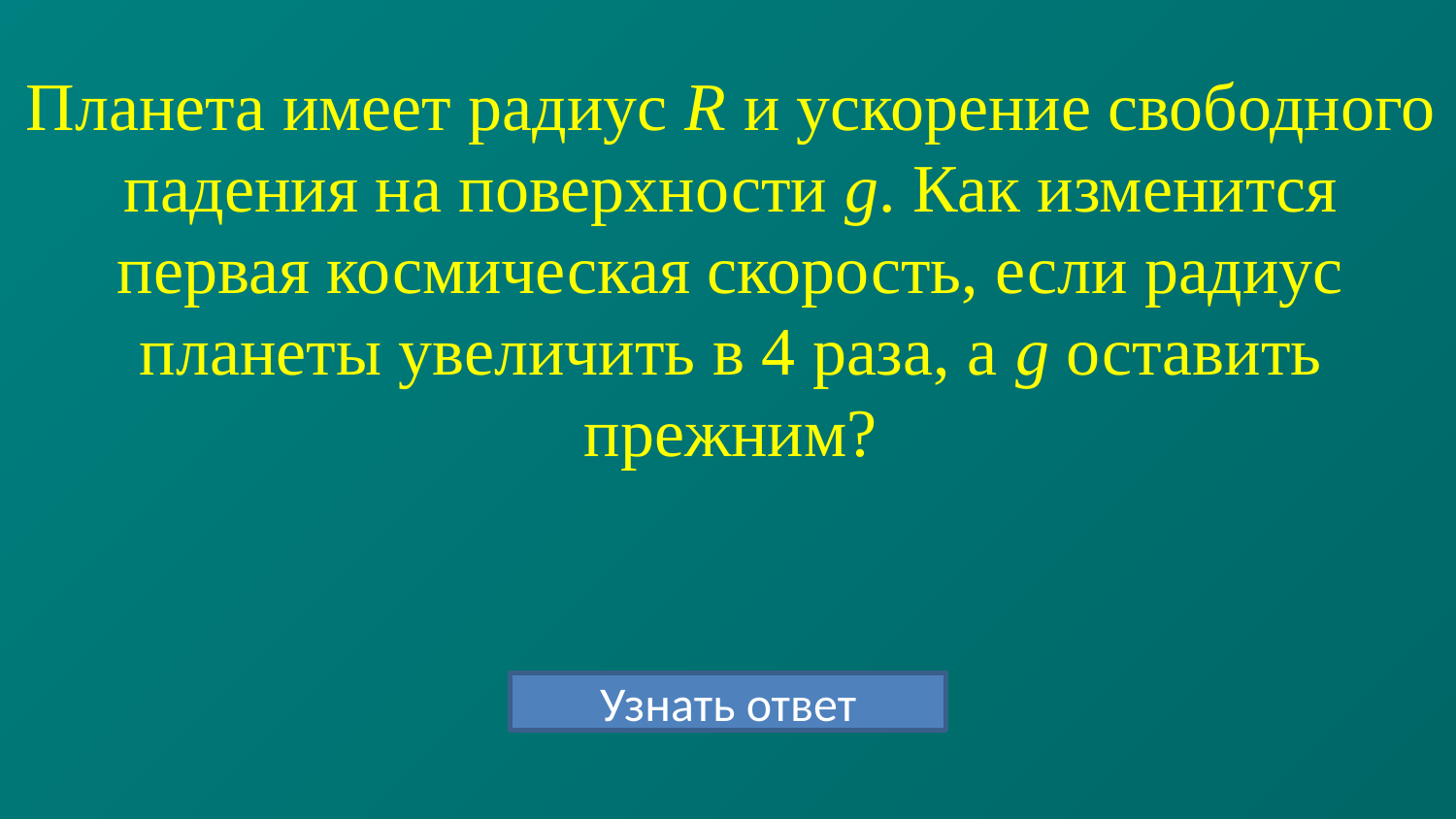

# Планета имеет радиус R и ускорение свободного падения на поверхности g. Как изменится первая космическая скорость, если радиус планеты увеличить в 4 раза, а g оставить прежним?